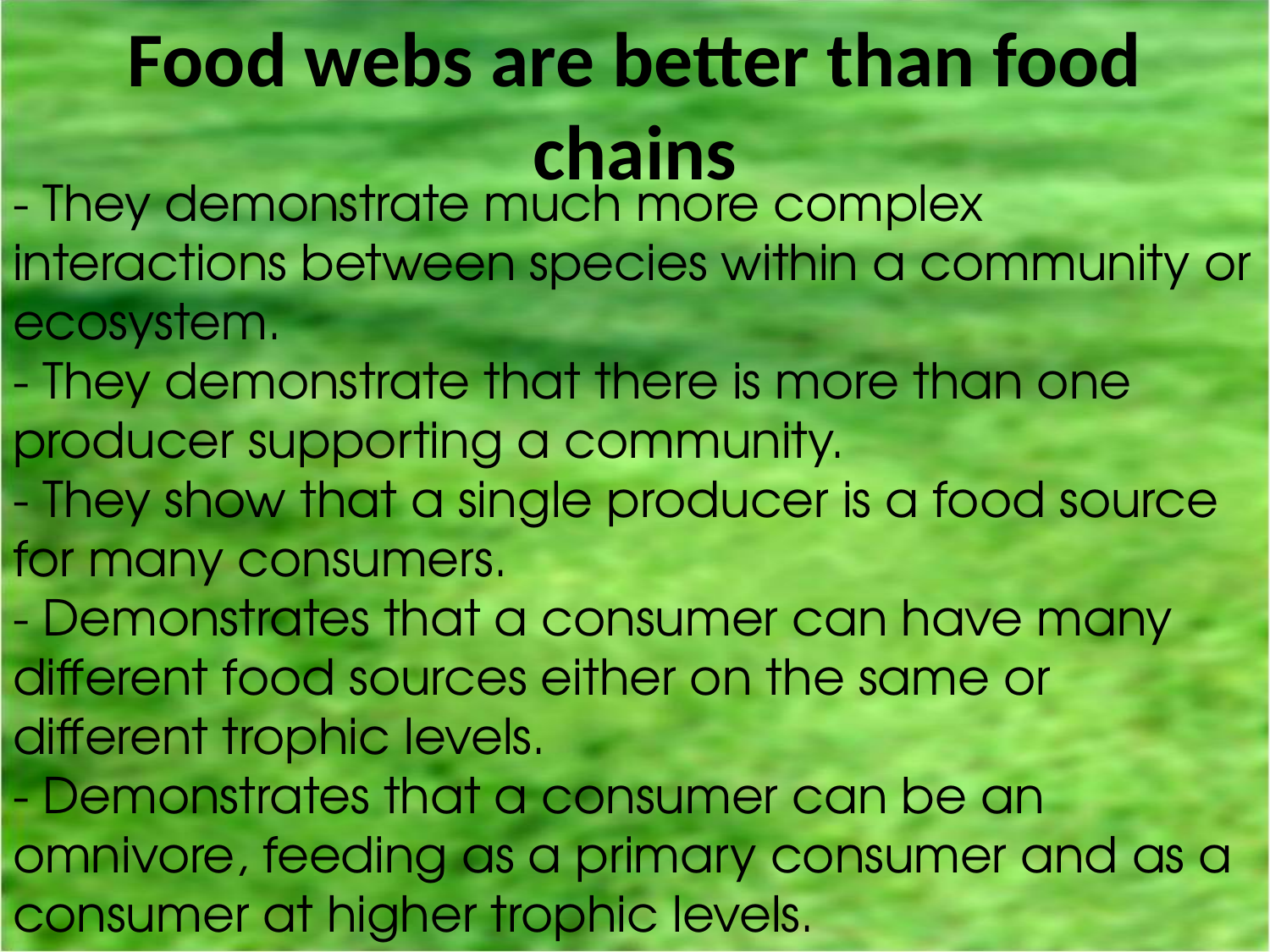

# Food webs are better than food chains
- They demonstrate much more complex interactions between species within a community or ecosystem.
- They demonstrate that there is more than one producer supporting a community.
- They show that a single producer is a food source for many consumers.
- Demonstrates that a consumer can have many different food sources either on the same or different trophic levels.
- Demonstrates that a consumer can be an omnivore, feeding as a primary consumer and as a consumer at higher trophic levels.